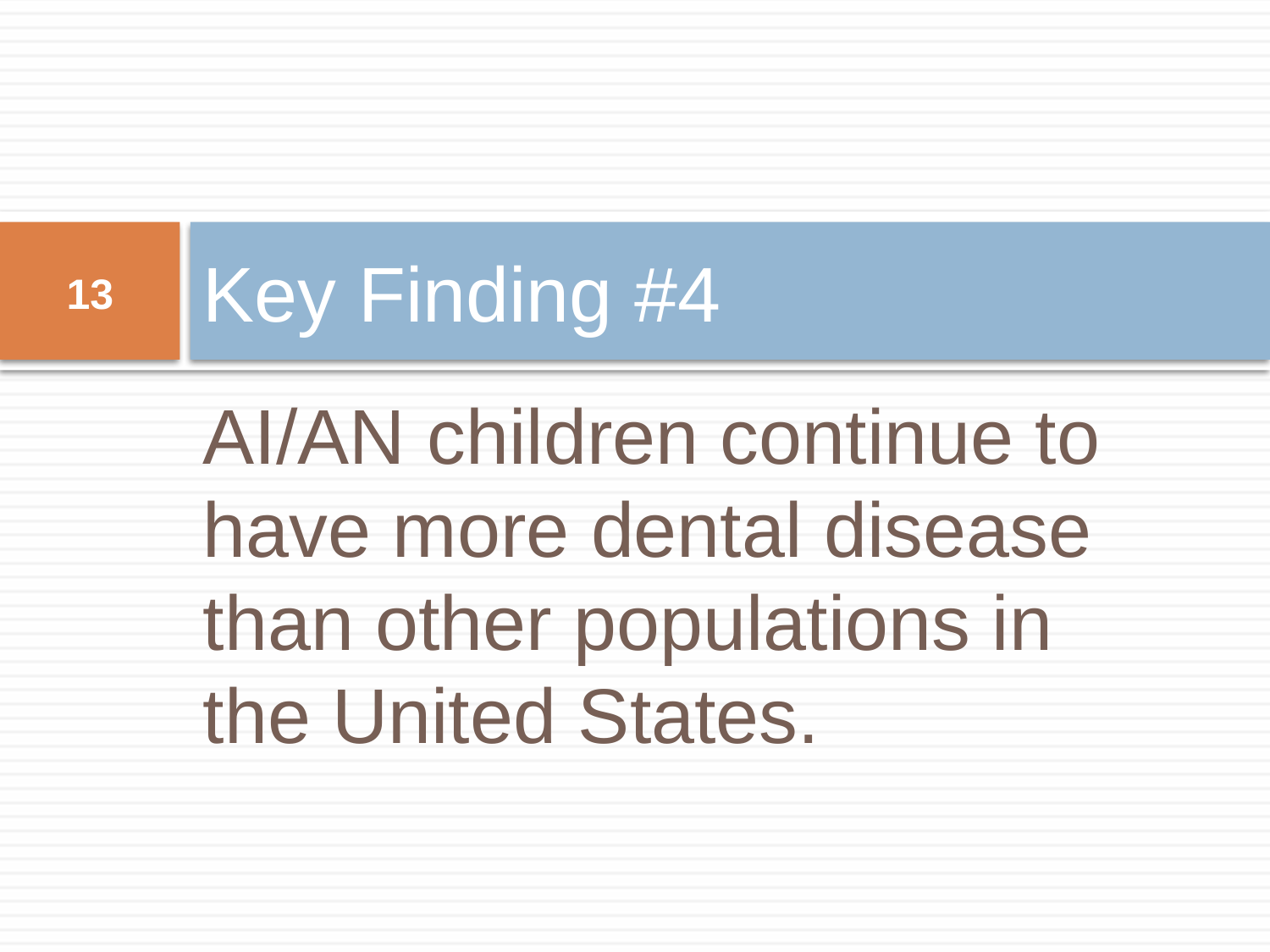

# Key Finding #4
13
AI/AN children continue to have more dental disease than other populations in the United States.